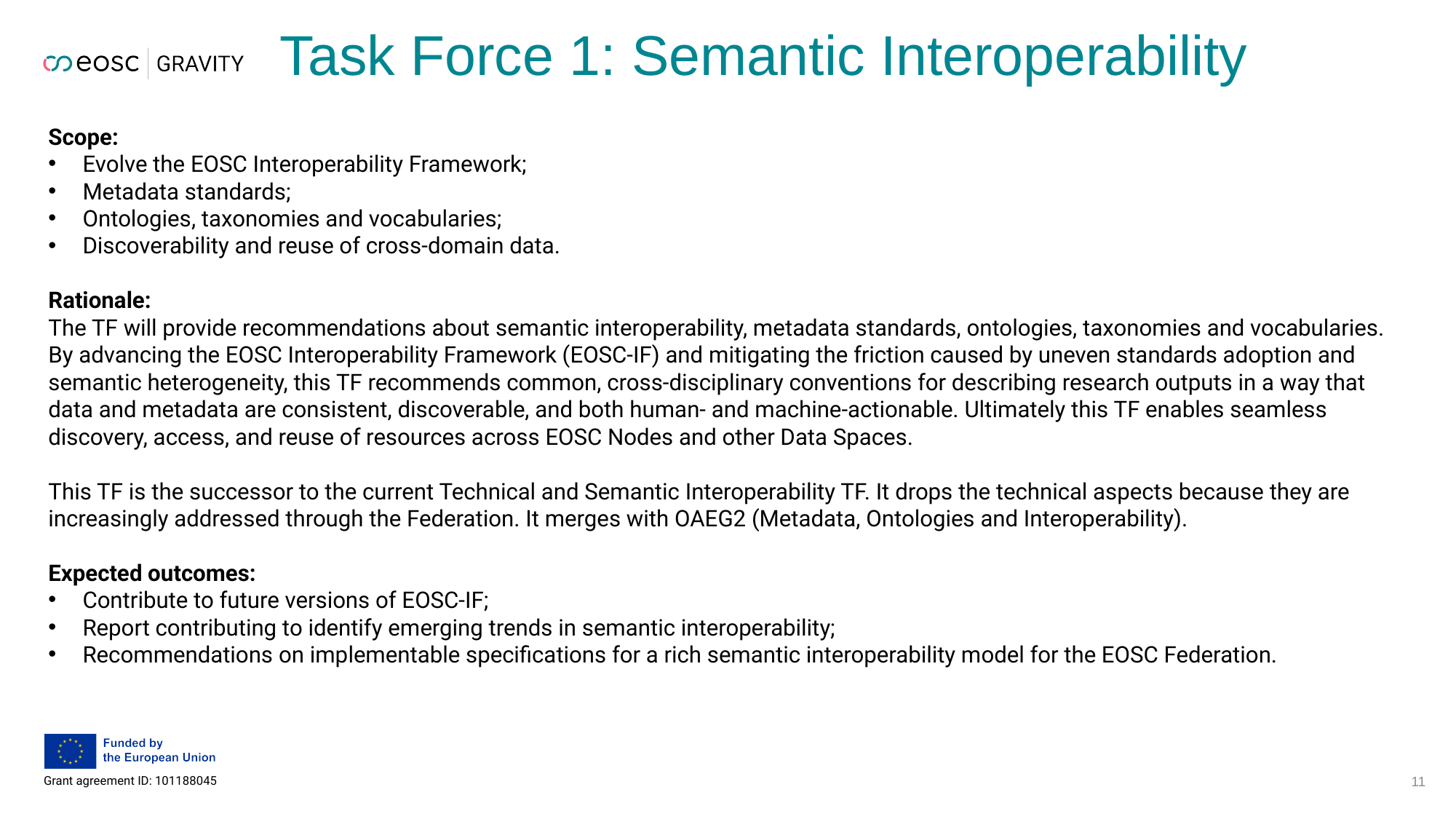

# Task Force 1: Semantic Interoperability
Scope:
Evolve the EOSC Interoperability Framework;
Metadata standards;
Ontologies, taxonomies and vocabularies;
Discoverability and reuse of cross-domain data.

Rationale:
The TF will provide recommendations about semantic interoperability, metadata standards, ontologies, taxonomies and vocabularies. By advancing the EOSC Interoperability Framework (EOSC-IF) and mitigating the friction caused by uneven standards adoption and semantic heterogeneity, this TF recommends common, cross-disciplinary conventions for describing research outputs in a way that data and metadata are consistent, discoverable, and both human- and machine-actionable. Ultimately this TF enables seamless discovery, access, and reuse of resources across EOSC Nodes and other Data Spaces.

This TF is the successor to the current Technical and Semantic Interoperability TF. It drops the technical aspects because they are increasingly addressed through the Federation. It merges with OAEG2 (Metadata, Ontologies and Interoperability).

Expected outcomes:
Contribute to future versions of EOSC-IF;
Report contributing to identify emerging trends in semantic interoperability;
Recommendations on implementable specifications for a rich semantic interoperability model for the EOSC Federation.

11